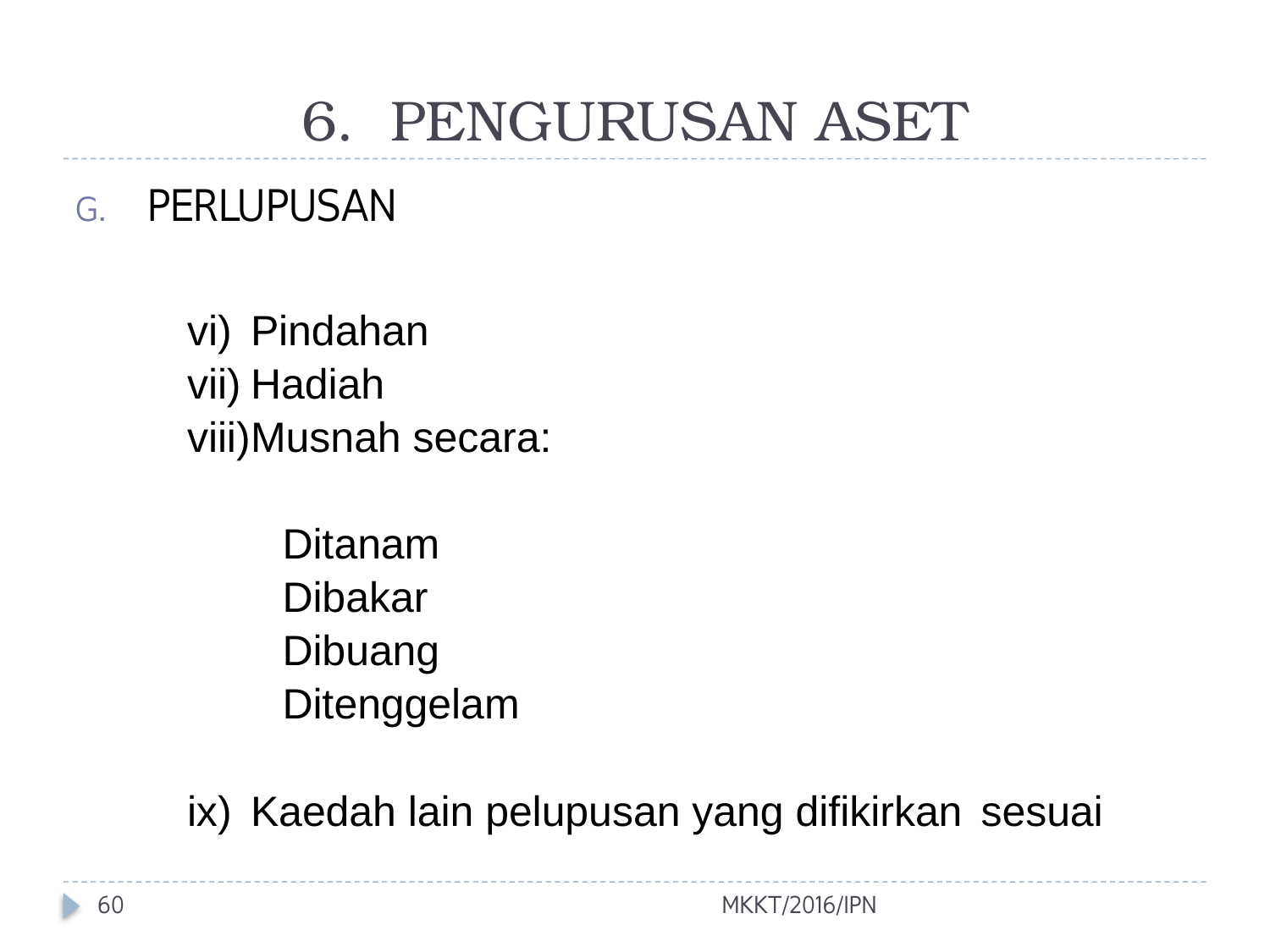

# 6.  PENGURUSAN ASET
PERLUPUSAN

vi) 	Pindahan
vii)	Hadiah
viii)	Musnah secara:

			Ditanam
			Dibakar
			Dibuang
			Ditenggelam

ix)	Kaedah lain pelupusan yang difikirkan	sesuai

60
MKKT/2016/IPN